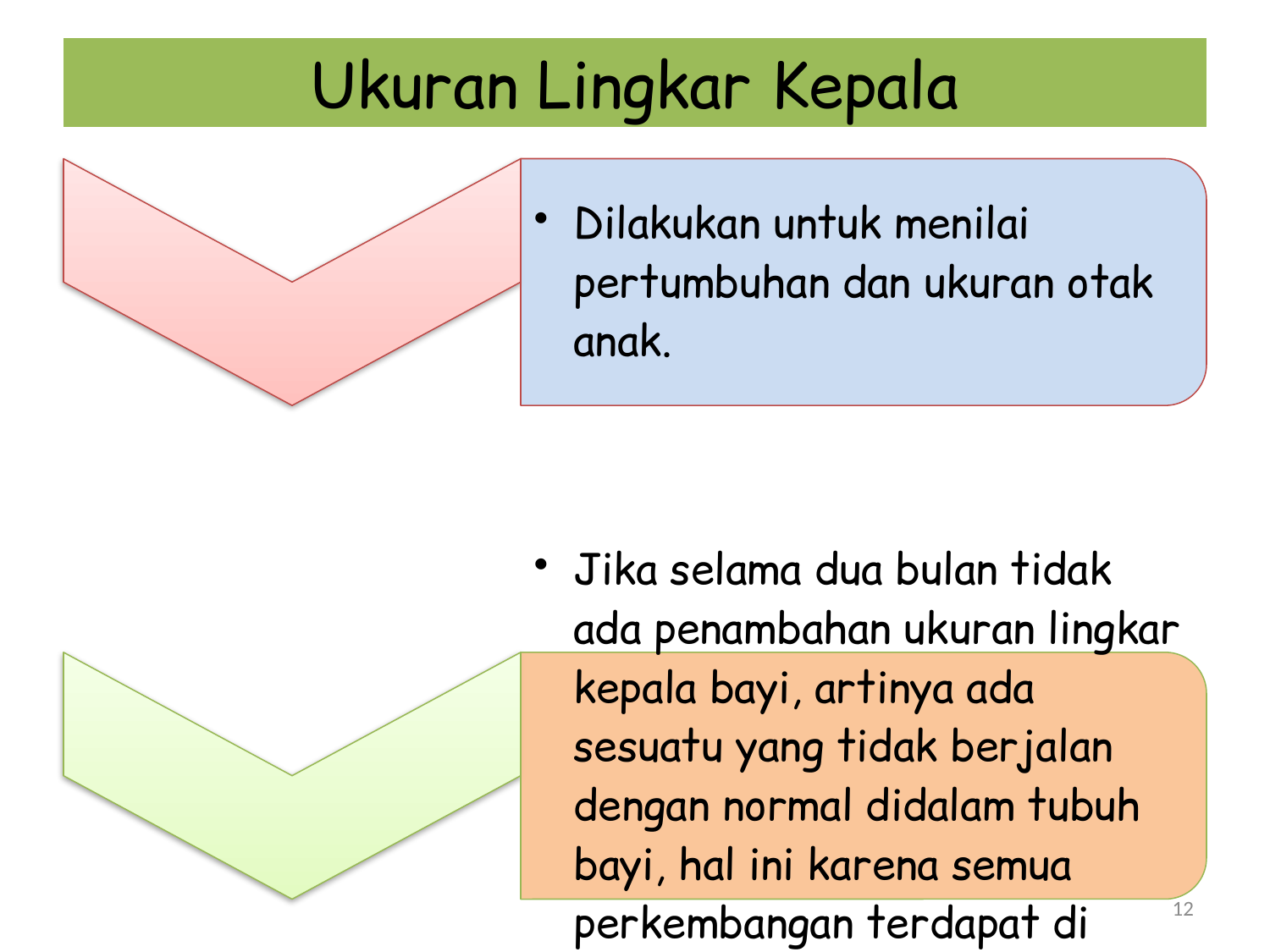

# Ukuran Lingkar Kepala
Dilakukan untuk menilai pertumbuhan dan ukuran otak anak.
12